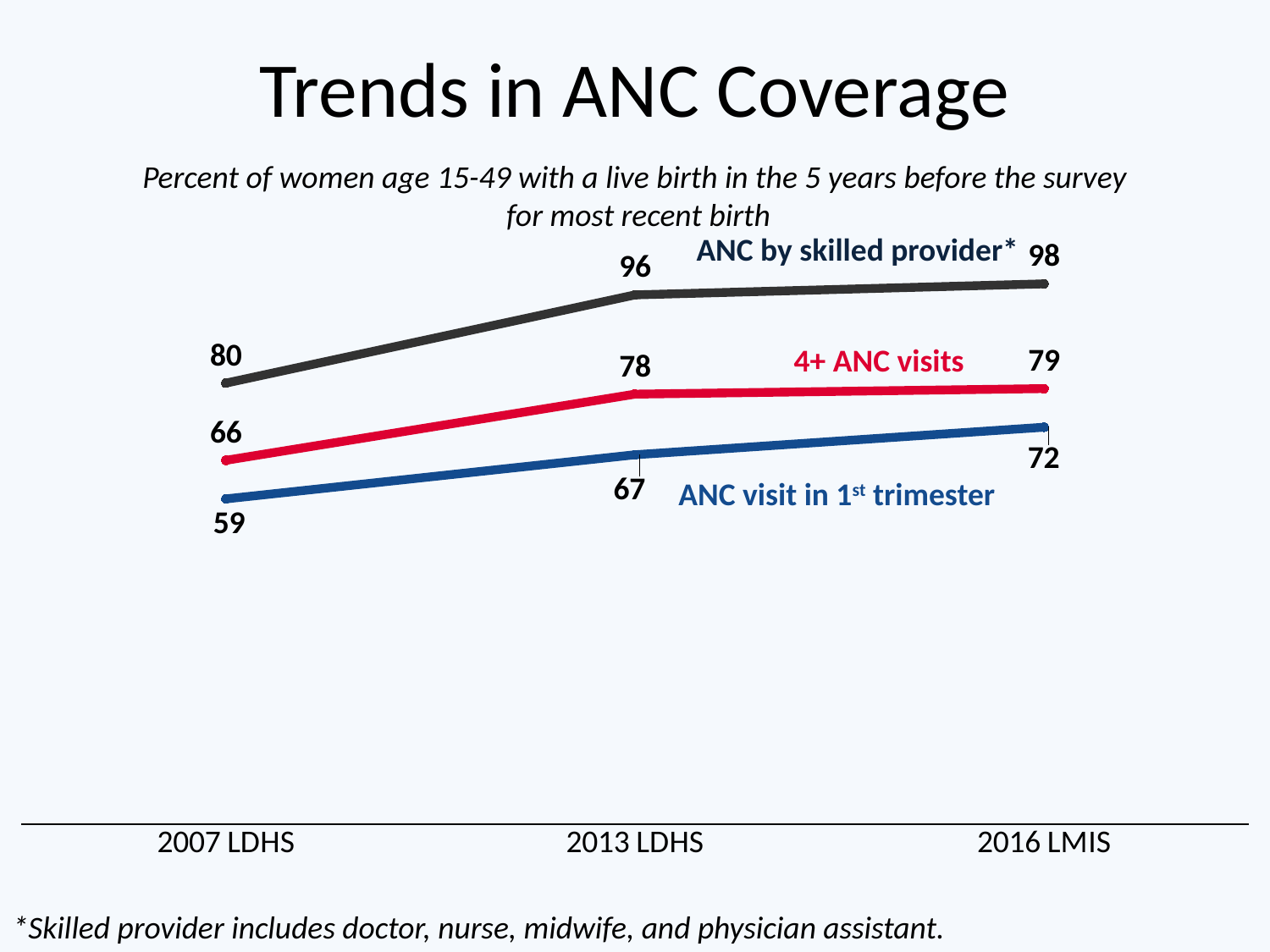

# Trends in ANC Coverage
Percent of women age 15-49 with a live birth in the 5 years before the survey
 for most recent birth

### Chart

| Category | ANC by skilled provider* | 4+ ANC visits | ANC in 1st trimester |
|---|---|---|---|
| 2007 LDHS | 80.0 | 66.0 | 59.0 |
| 2013 LDHS | 96.0 | 78.0 | 67.0 |
| 2016 LMIS | 98.0 | 79.0 | 72.0 |
ANC by skilled provider*
4+ ANC visits
ANC visit in 1st trimester
*Skilled provider includes doctor, nurse, midwife, and physician assistant.